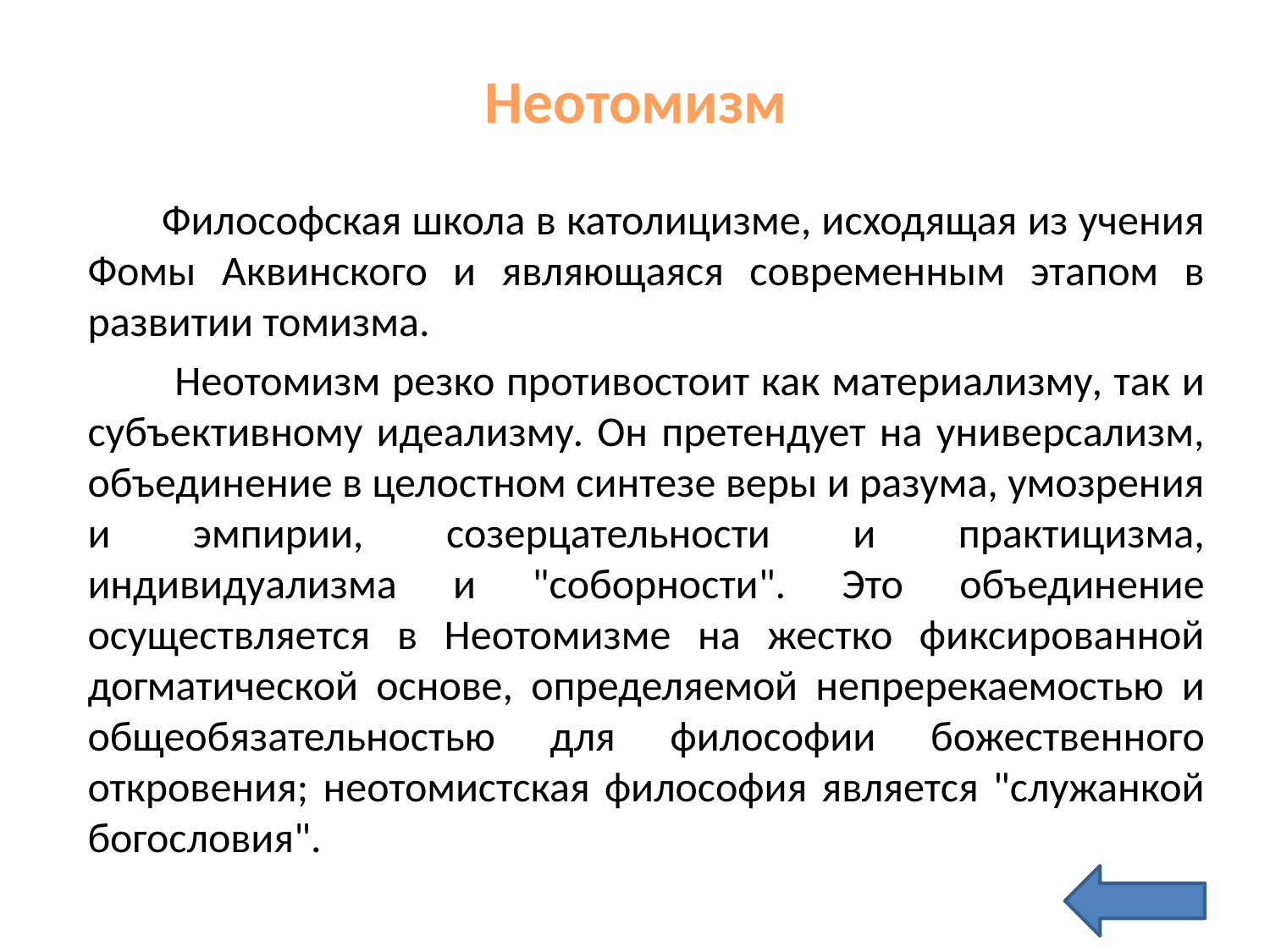

# Неотомизм
Философская школа в католицизме, исходящая из учения Фомы Аквинского и являющаяся современным этапом в развитии томизма.
Неотомизм резко противостоит как материализму, так и субъективному идеализму. Он претендует на универсализм, объединение в целостном синтезе веры и разума, умозрения и эмпирии, созерцательности и практицизма, индивидуализма и "соборности". Это объединение осуществляется в Неотомизме на жестко фиксированной догматической основе, определяемой непререкаемостью и общеобязательностью для философии божественного откровения; неотомистская философия является "служанкой богословия".